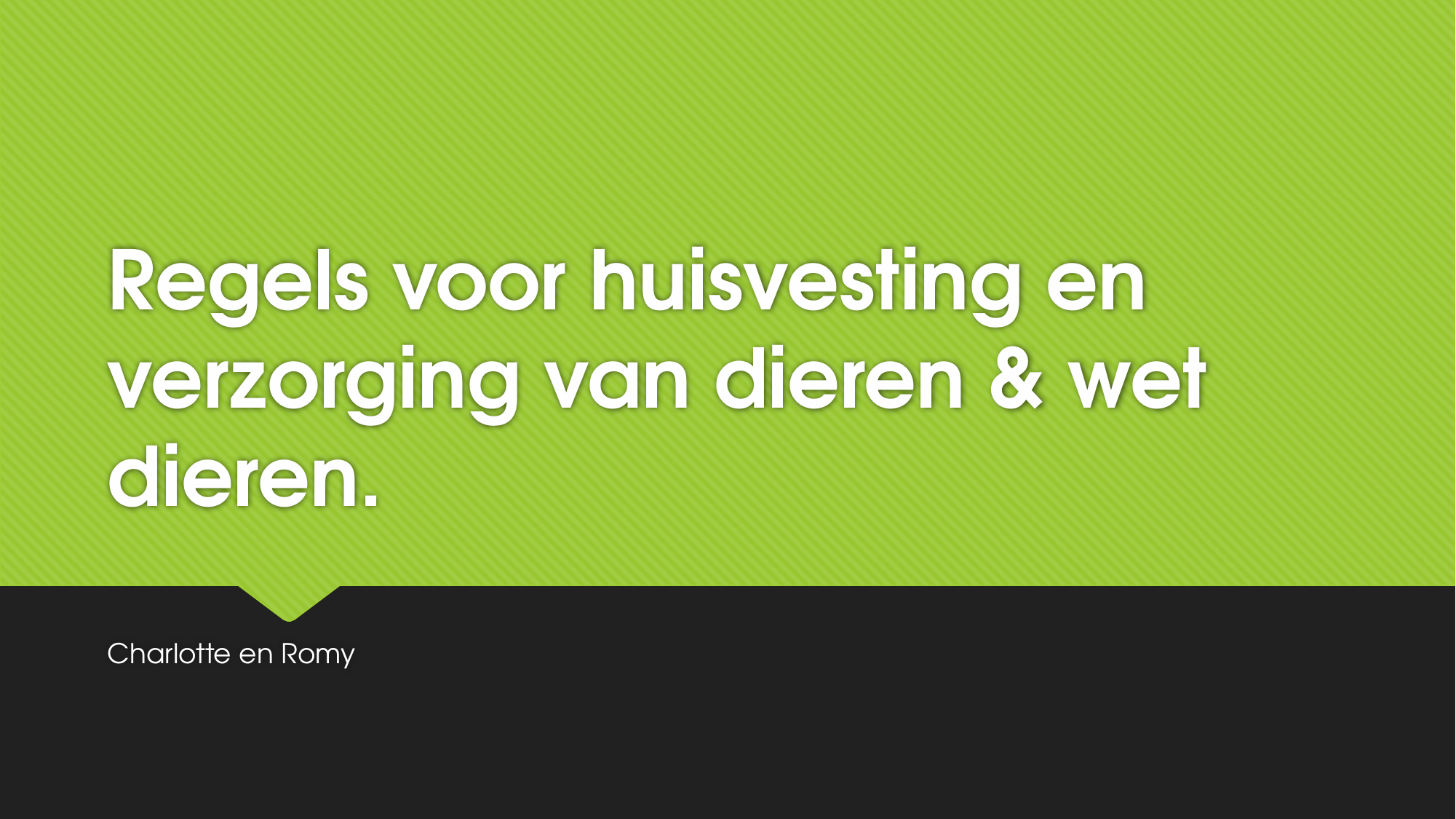

# Regels voor huisvesting en verzorging van dieren & wet dieren.
Charlotte en Romy